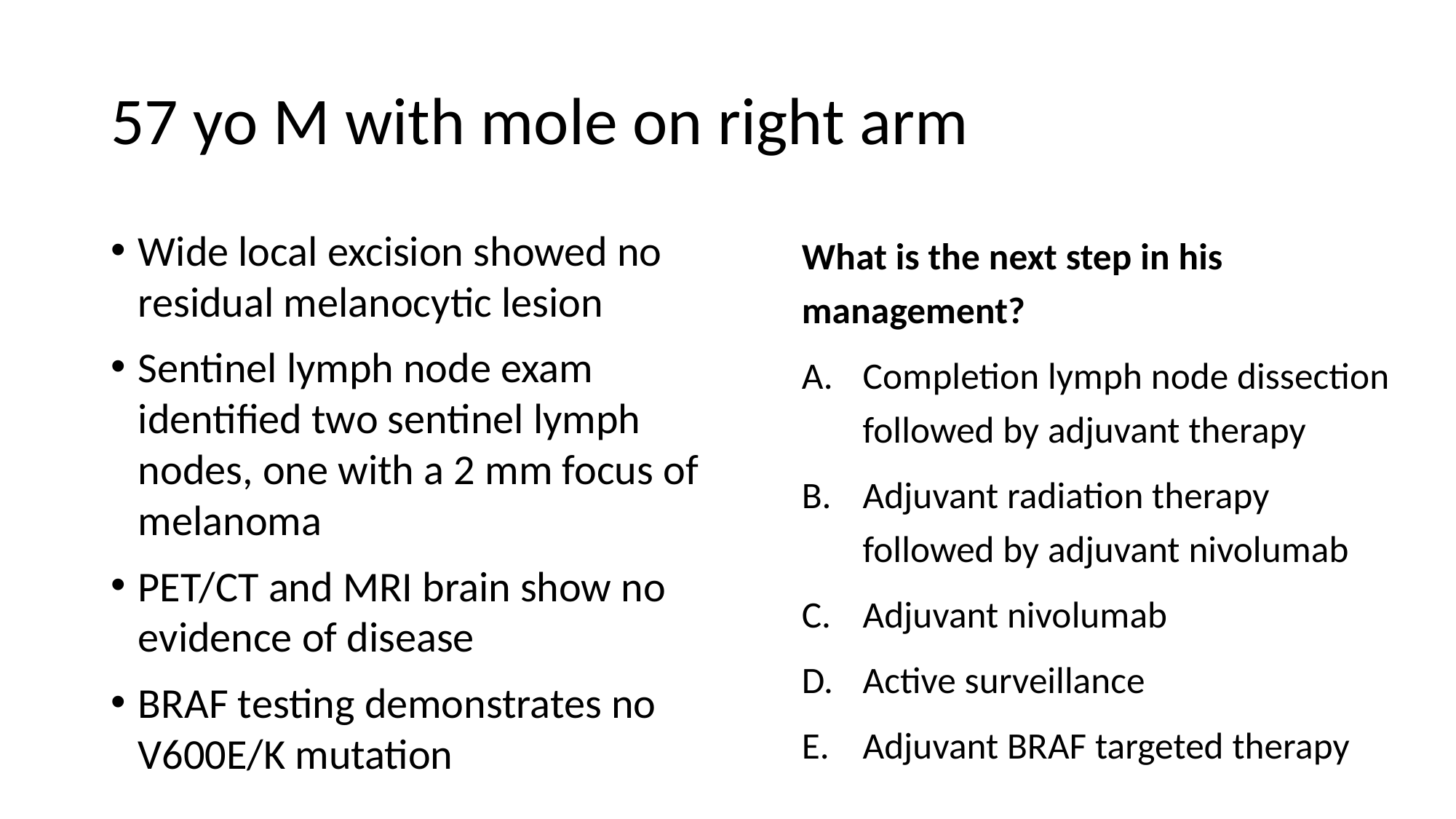

# 57 yo M with mole on right arm
Wide local excision showed no residual melanocytic lesion
Sentinel lymph node exam identified two sentinel lymph nodes, one with a 2 mm focus of melanoma
PET/CT and MRI brain show no evidence of disease
BRAF testing demonstrates no V600E/K mutation

What is the next step in his management?
Completion lymph node dissection followed by adjuvant therapy
Adjuvant radiation therapy followed by adjuvant nivolumab
Adjuvant nivolumab
Active surveillance
Adjuvant BRAF targeted therapy